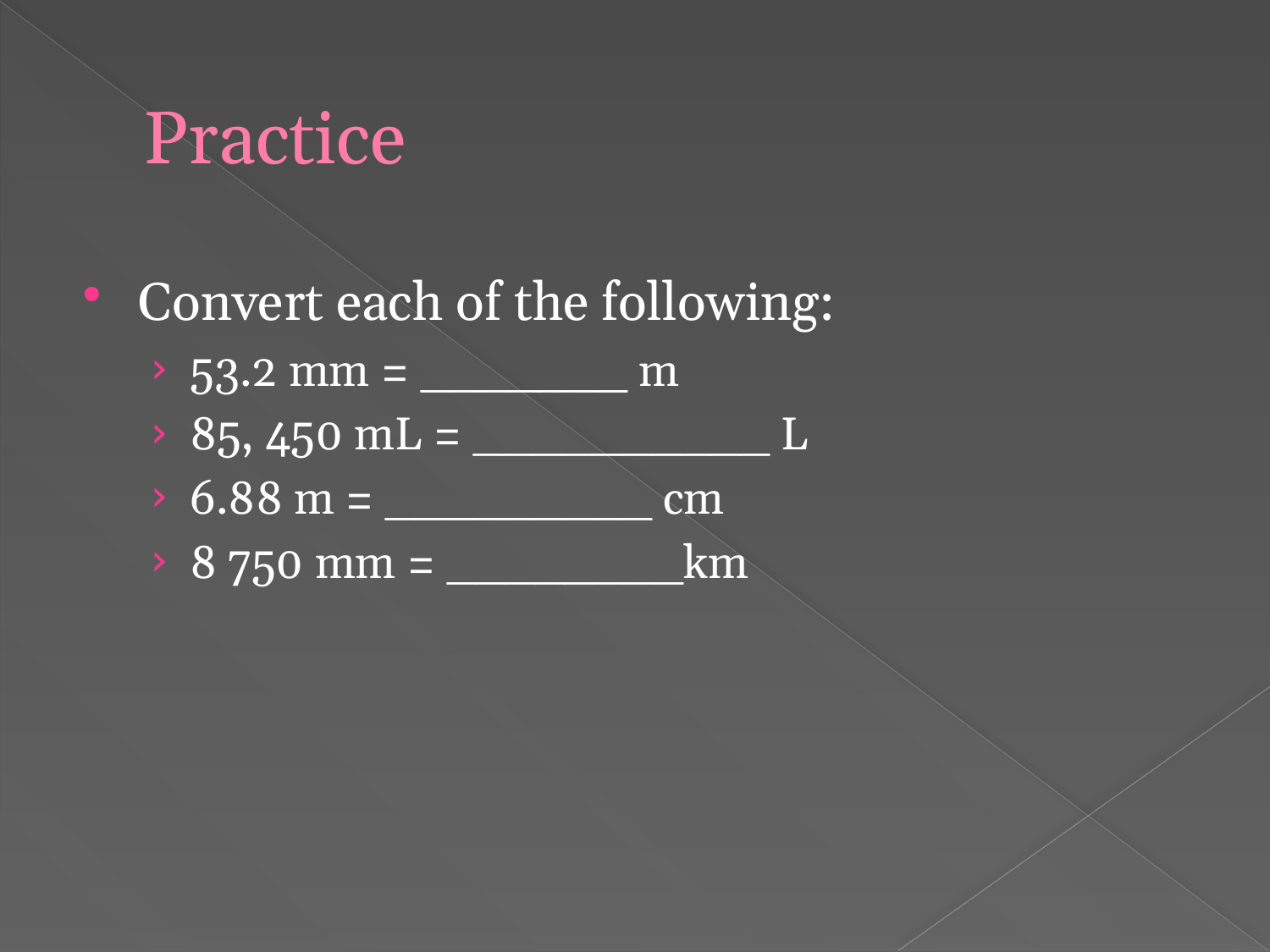

# Practice
Convert each of the following:
53.2 mm = _______ m
85, 450 mL = __________ L
6.88 m = _________ cm
8 750 mm = ________km